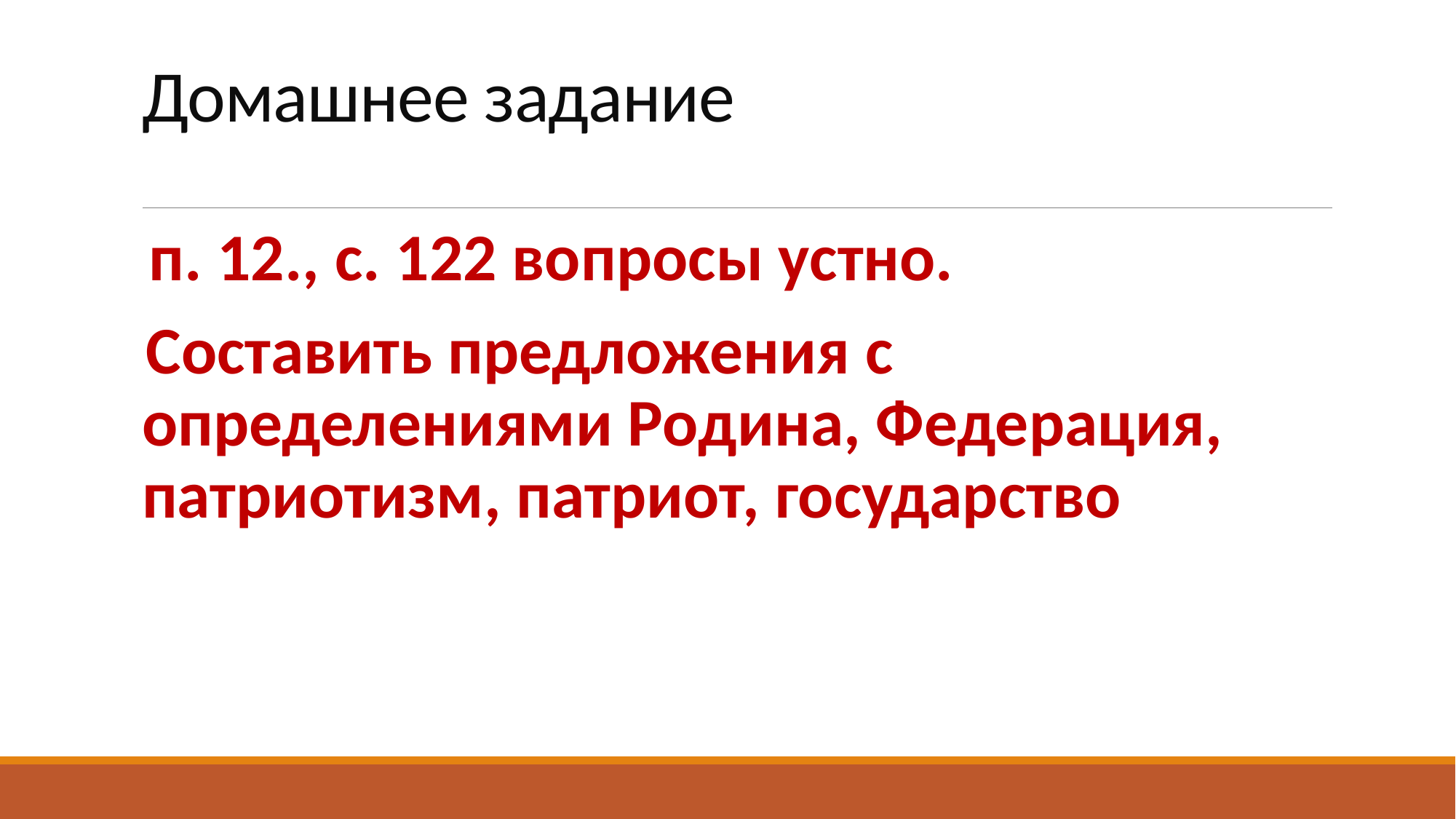

# Домашнее задание
 п. 12., с. 122 вопросы устно.
Составить предложения с определениями Родина, Федерация, патриотизм, патриот, государство